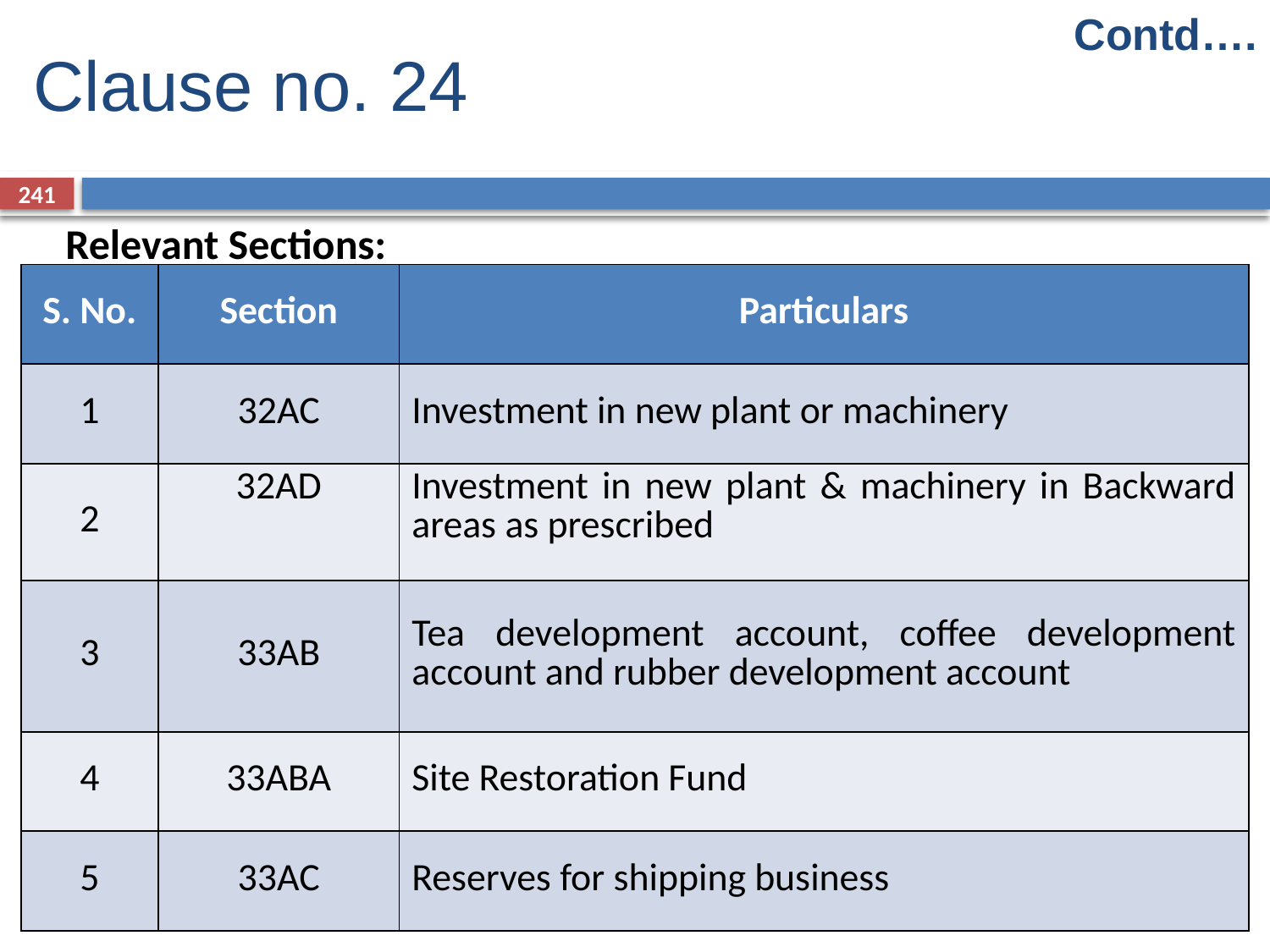

Contd….
# Clause no. 24
241
Relevant Sections:
| S. No. | Section | Particulars |
| --- | --- | --- |
| 1 | 32AC | Investment in new plant or machinery |
| 2 | 32AD | Investment in new plant & machinery in Backward areas as prescribed |
| 3 | 33AB | Tea development account, coffee development account and rubber development account |
| 4 | 33ABA | Site Restoration Fund |
| 5 | 33AC | Reserves for shipping business |